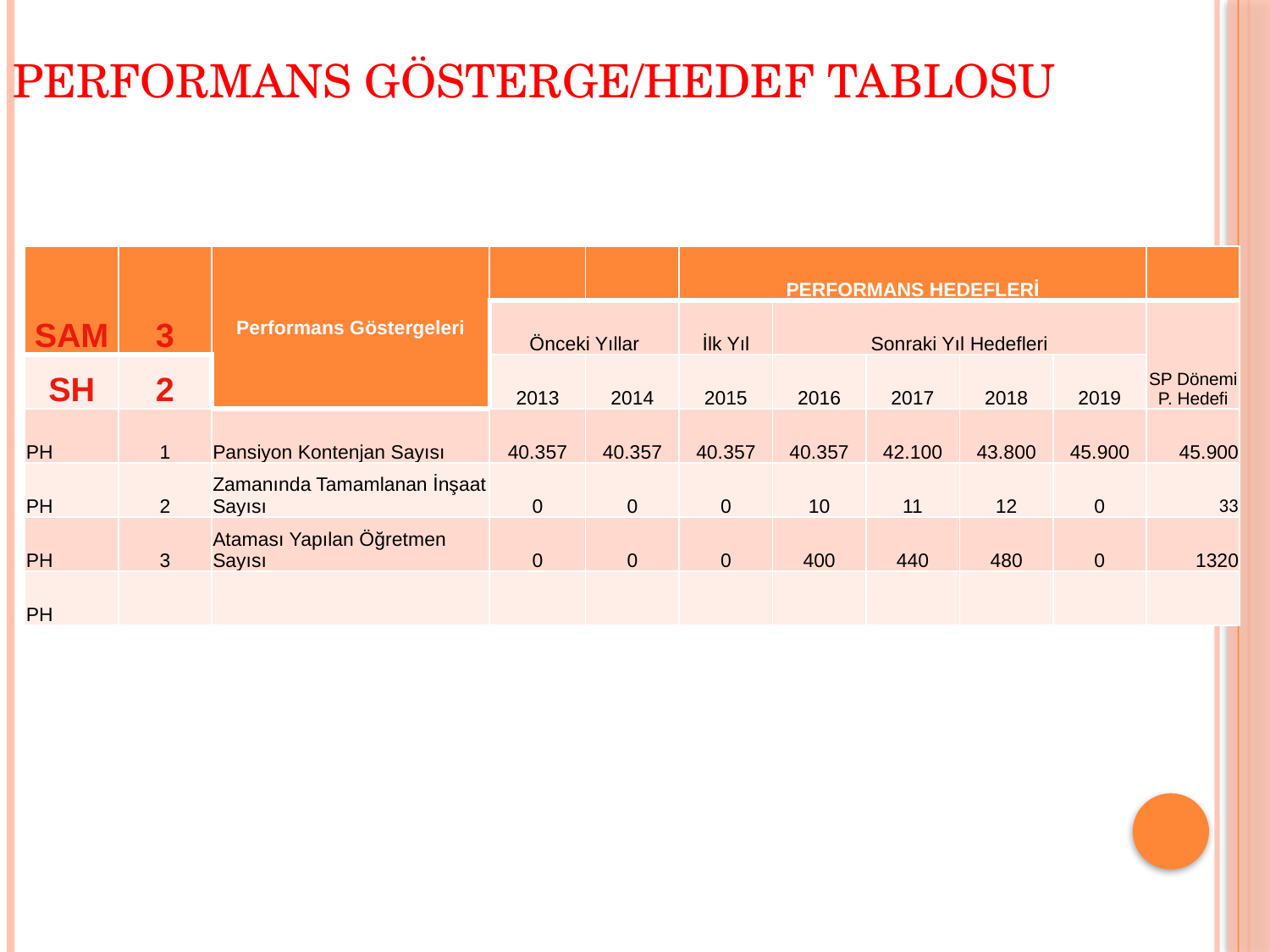

PERFORMANS GÖSTERGE/HEDEF TABLOSU
| SAM | 3 | Performans Göstergeleri |  |  | PERFORMANS HEDEFLERİ |  |  |  |  |  |
| --- | --- | --- | --- | --- | --- | --- | --- | --- | --- | --- |
|  |  |  | Önceki Yıllar |  | İlk Yıl | Sonraki Yıl Hedefleri |  |  |  | SP Dönemi P. Hedefi |
| SH | 2 |  | 2013 | 2014 | 2015 | 2016 | 2017 | 2018 | 2019 |  |
| PH | 1 | Pansiyon Kontenjan Sayısı | 40.357 | 40.357 | 40.357 | 40.357 | 42.100 | 43.800 | 45.900 | 45.900 |
| PH | 2 | Zamanında Tamamlanan İnşaat Sayısı | 0 | 0 | 0 | 10 | 11 | 12 | 0 | 33 |
| PH | 3 | Ataması Yapılan Öğretmen Sayısı | 0 | 0 | 0 | 400 | 440 | 480 | 0 | 1320 |
| PH |  |  |  |  |  |  |  |  |  |  |